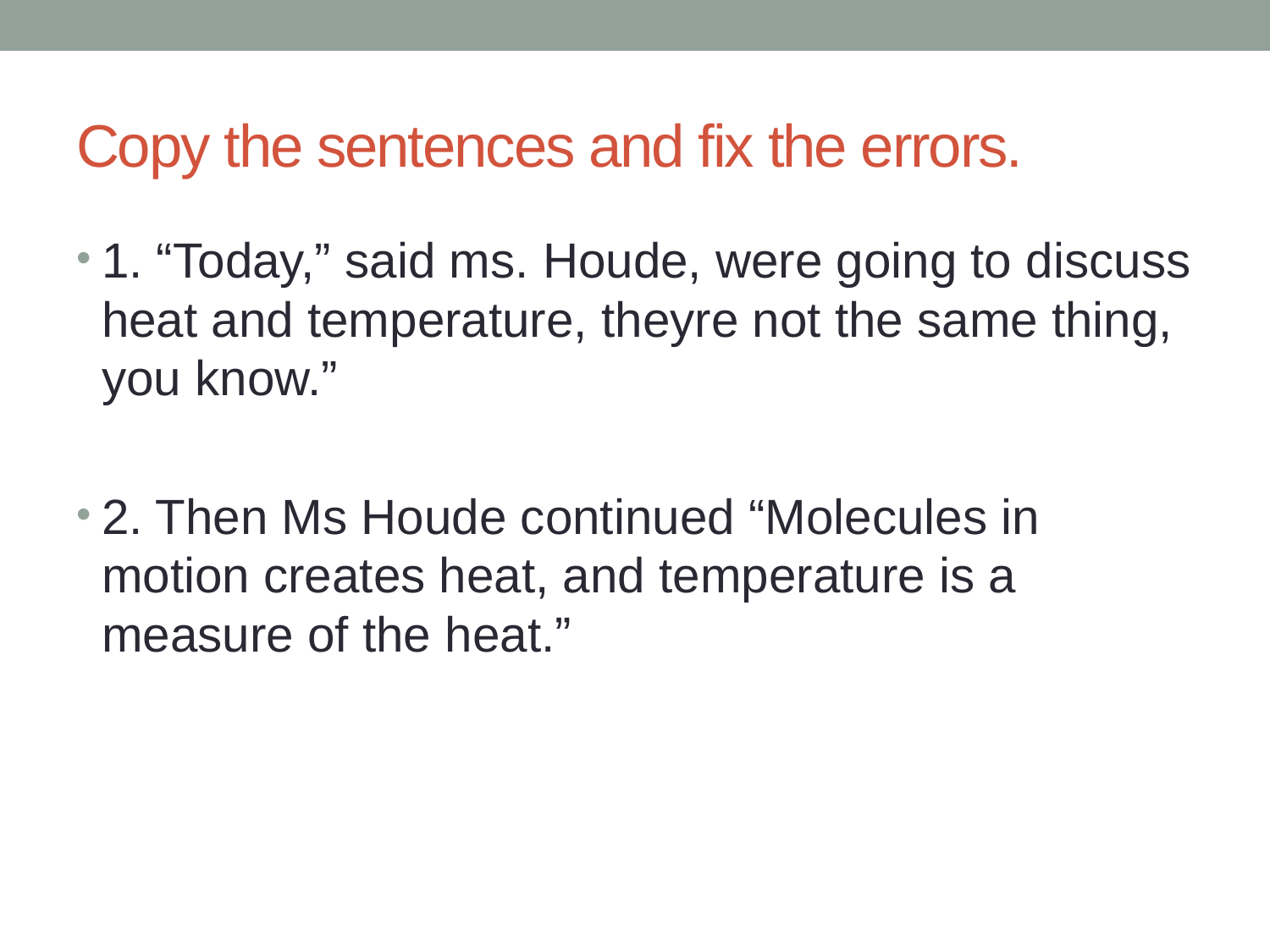

# Copy the sentences and fix the errors.
1. “Today,” said ms. Houde, were going to discuss heat and temperature, theyre not the same thing, you know.”

2. Then Ms Houde continued “Molecules in motion creates heat, and temperature is a measure of the heat.”